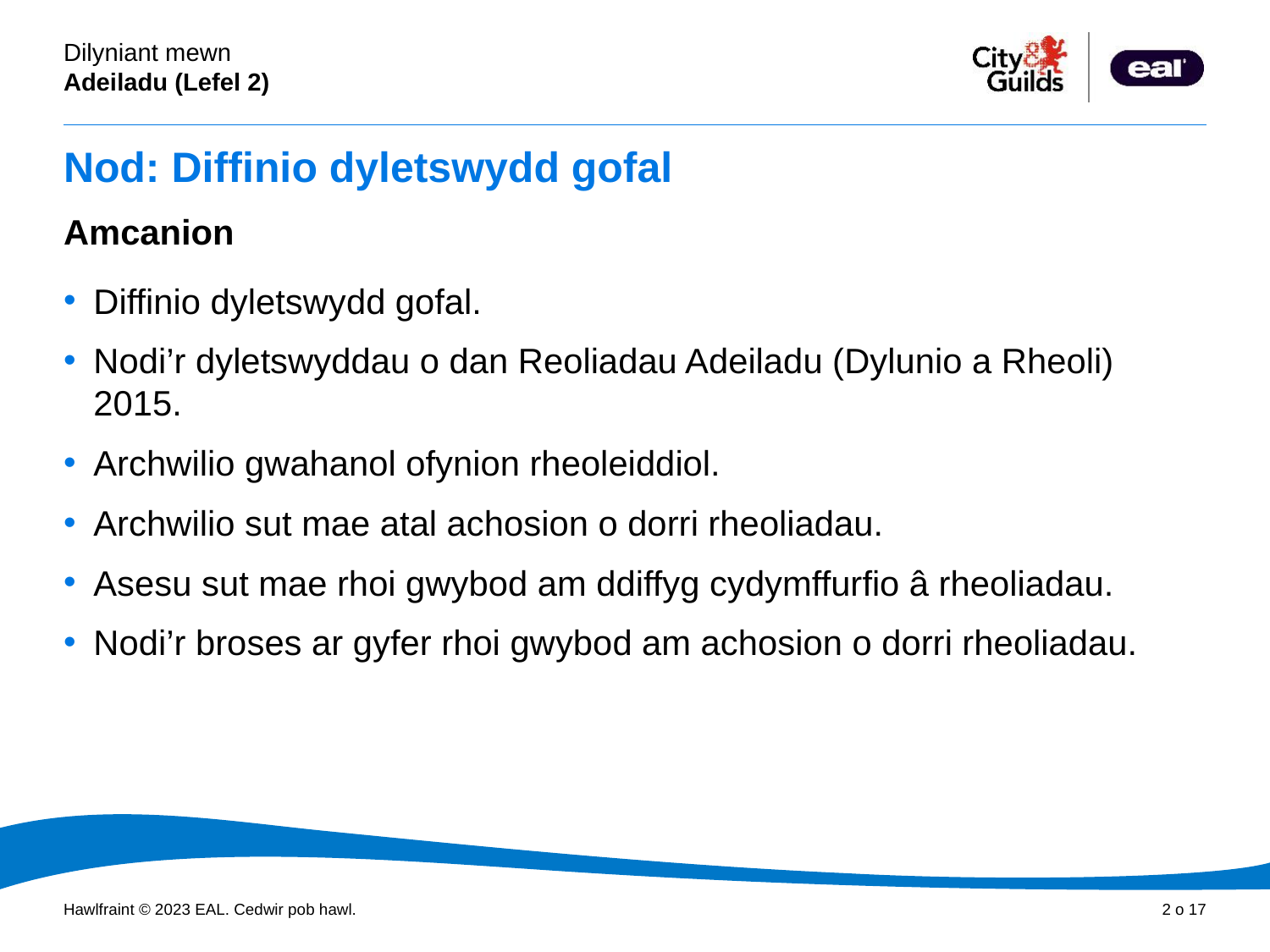

# Nod: Diffinio dyletswydd gofal
Amcanion
Diffinio dyletswydd gofal.
Nodi’r dyletswyddau o dan Reoliadau Adeiladu (Dylunio a Rheoli) 2015.
Archwilio gwahanol ofynion rheoleiddiol.
Archwilio sut mae atal achosion o dorri rheoliadau.
Asesu sut mae rhoi gwybod am ddiffyg cydymffurfio â rheoliadau.
Nodi’r broses ar gyfer rhoi gwybod am achosion o dorri rheoliadau.